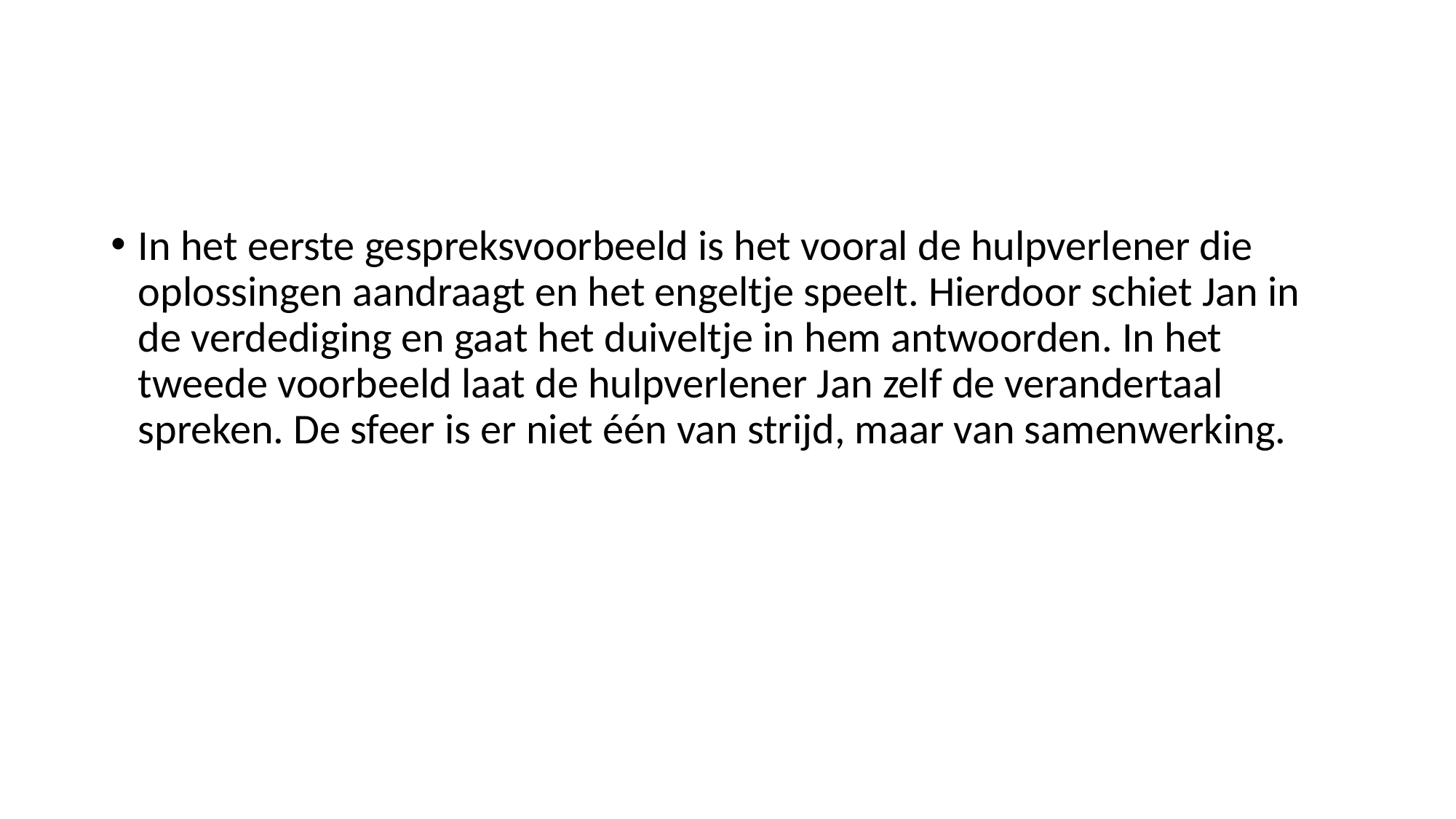

#
In het eerste gespreksvoorbeeld is het vooral de hulpverlener die oplossingen aandraagt en het engeltje speelt. Hierdoor schiet Jan in de verdediging en gaat het duiveltje in hem antwoorden. In het tweede voorbeeld laat de hulpverlener Jan zelf de verandertaal spreken. De sfeer is er niet één van strijd, maar van samenwerking.